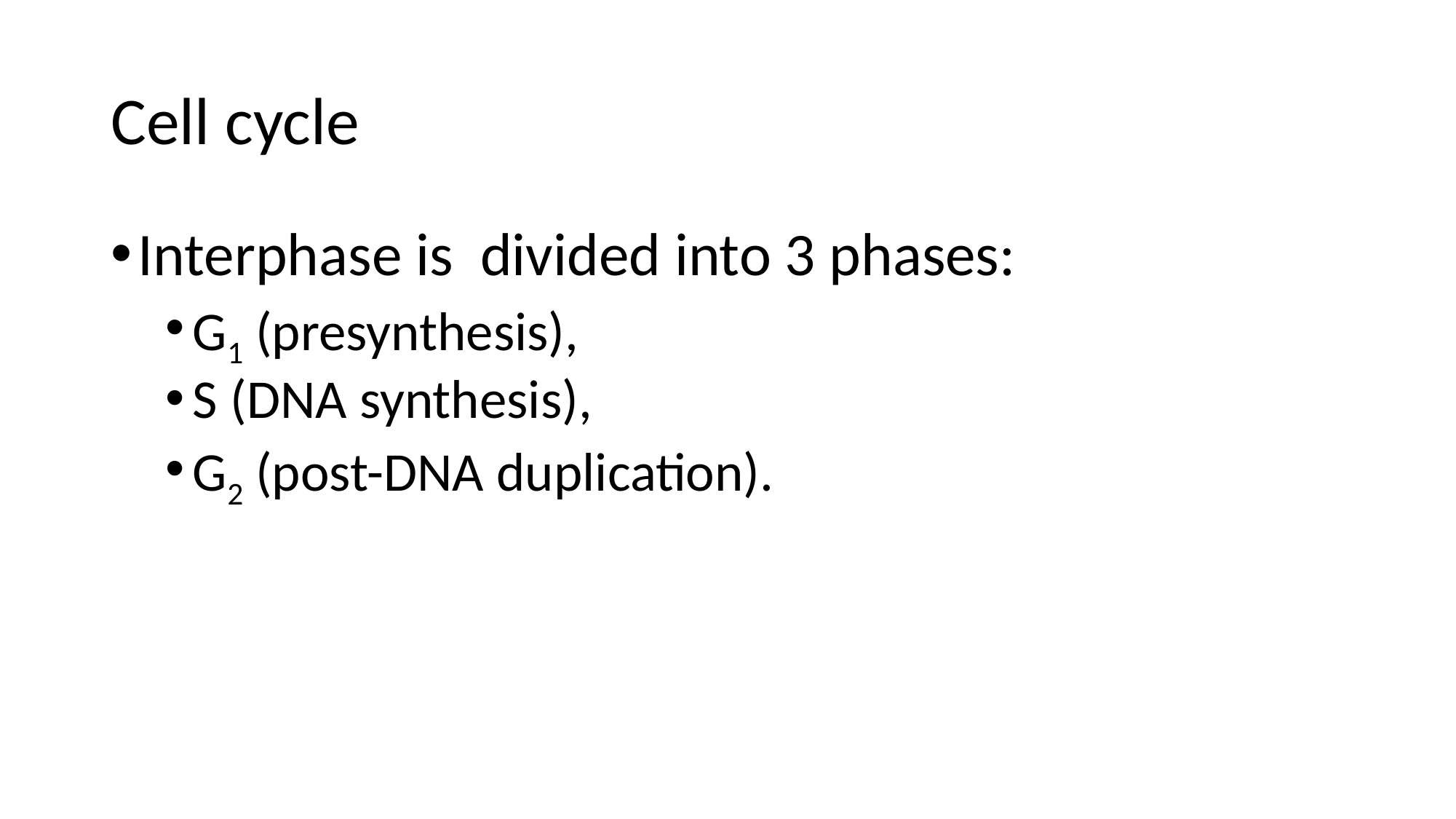

# Cell cycle
Interphase is  divided into 3 phases:
G1 (presynthesis),
S (DNA synthesis),
G2 (post-DNA duplication).